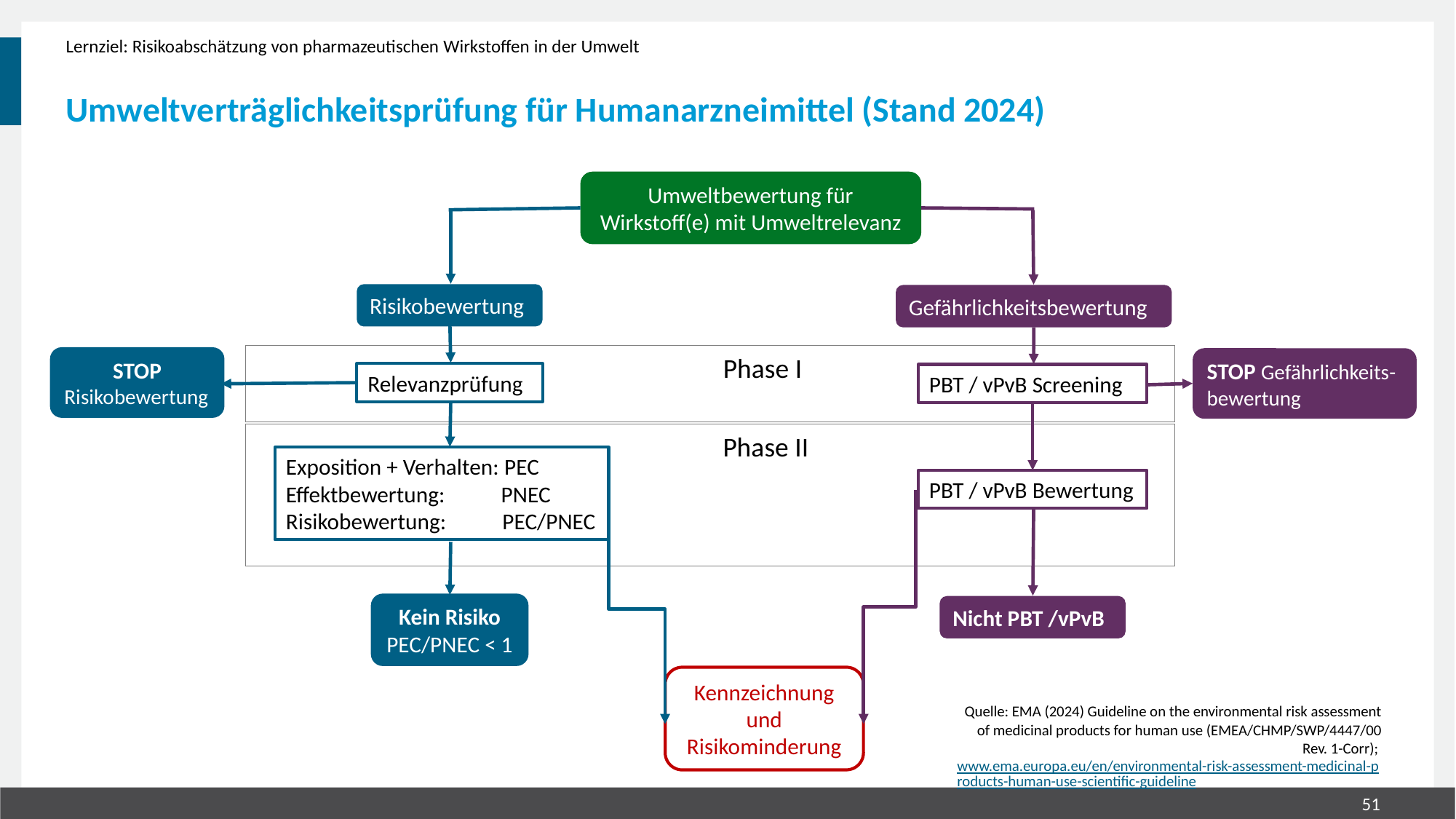

Lernziel: Risikoabschätzung von pharmazeutischen Wirkstoffen in der Umwelt

# Umweltverträglichkeitsprüfung für Humanarzneimittel (Stand 2024)
Umweltbewertung für Wirkstoff(e) mit Umweltrelevanz
Risikobewertung
Gefährlichkeitsbewertung
                 Phase I

STOP
Risikobewertung
STOP Gefährlichkeits-bewertung
Relevanzprüfung
PBT / vPvB Screening
                  Phase II

Exposition + Verhalten: PEC
Effektbewertung:           PNEC
Risikobewertung:           PEC/PNEC
PBT / vPvB Bewertung
Kein Risiko
PEC/PNEC < 1
Nicht PBT /vPvB
Kennzeichnung und Risikominderung
Quelle: EMA (2024) Guideline on the environmental risk assessment of medicinal products for human use (EMEA/CHMP/SWP/4447/00 Rev. 1-Corr); www.ema.europa.eu/en/environmental-risk-assessment-medicinal-products-human-use-scientific-guideline

51